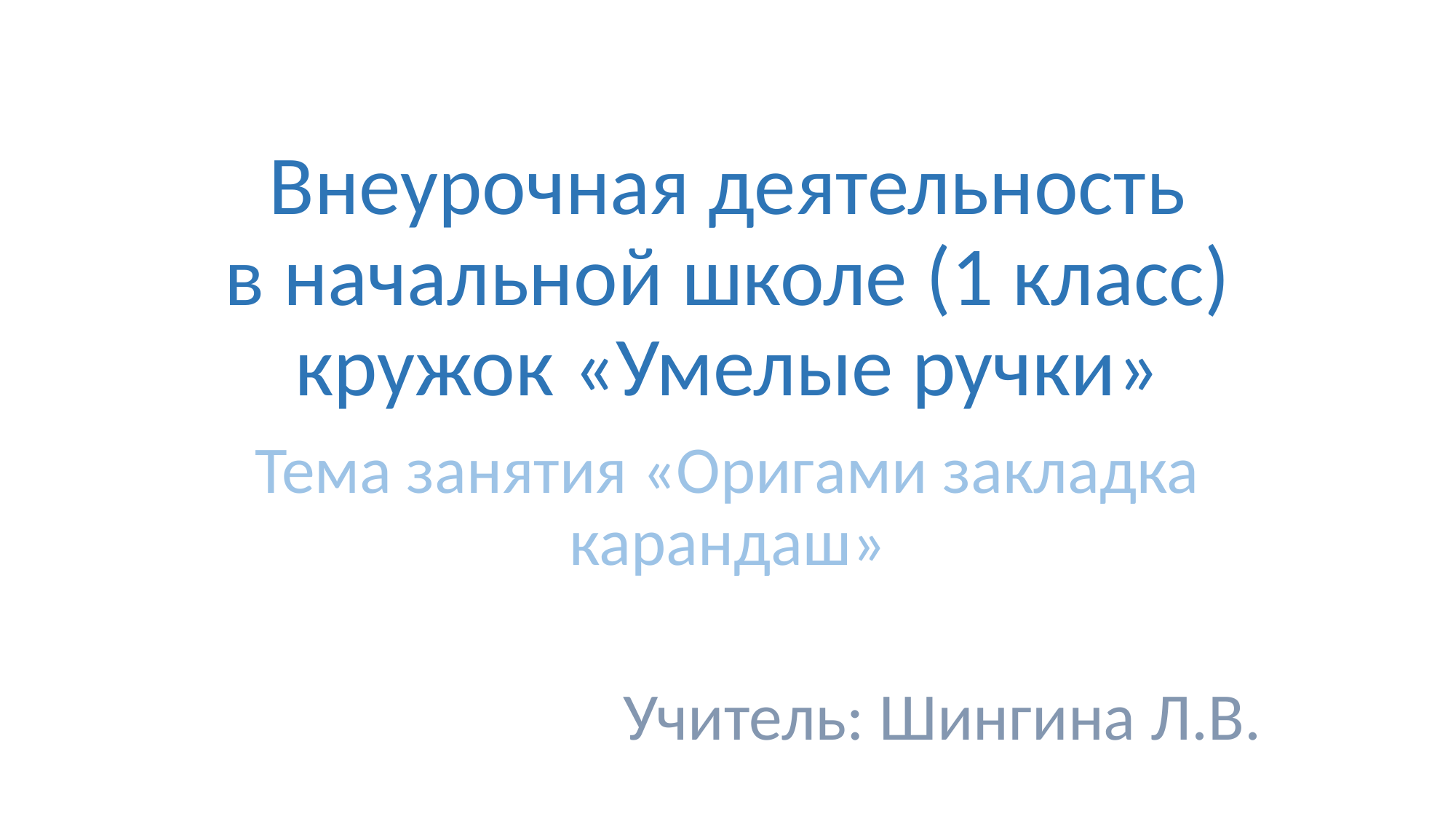

# Внеурочная деятельность в начальной школе (1 класс) кружок «Умелые ручки»
Тема занятия «Оригами закладка карандаш»

Учитель: Шингина Л.В.